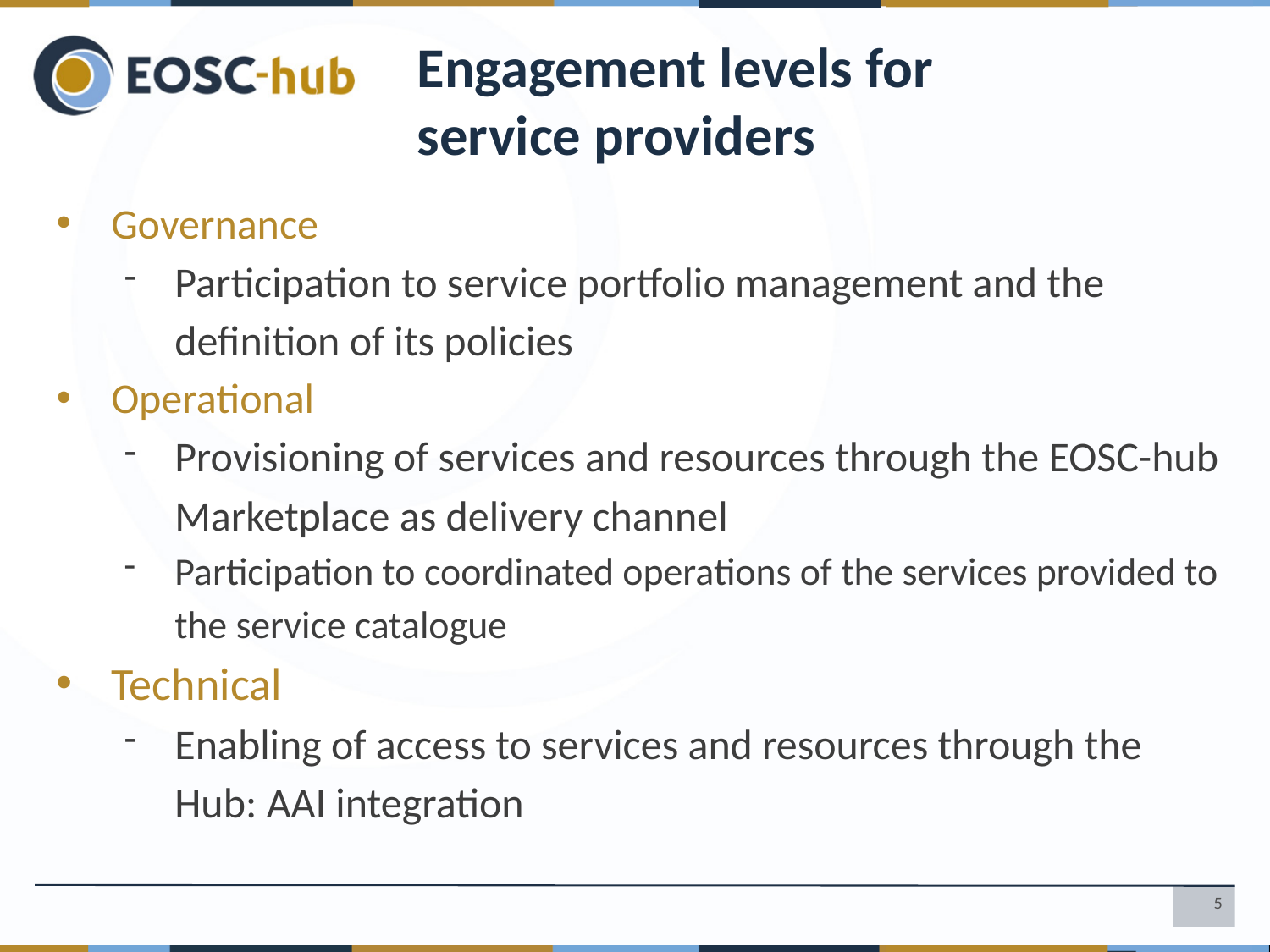

# Engagement levels for service providers
Governance
Participation to service portfolio management and the definition of its policies
Operational
Provisioning of services and resources through the EOSC-hub Marketplace as delivery channel
Participation to coordinated operations of the services provided to the service catalogue
Technical
Enabling of access to services and resources through the Hub: AAI integration

5